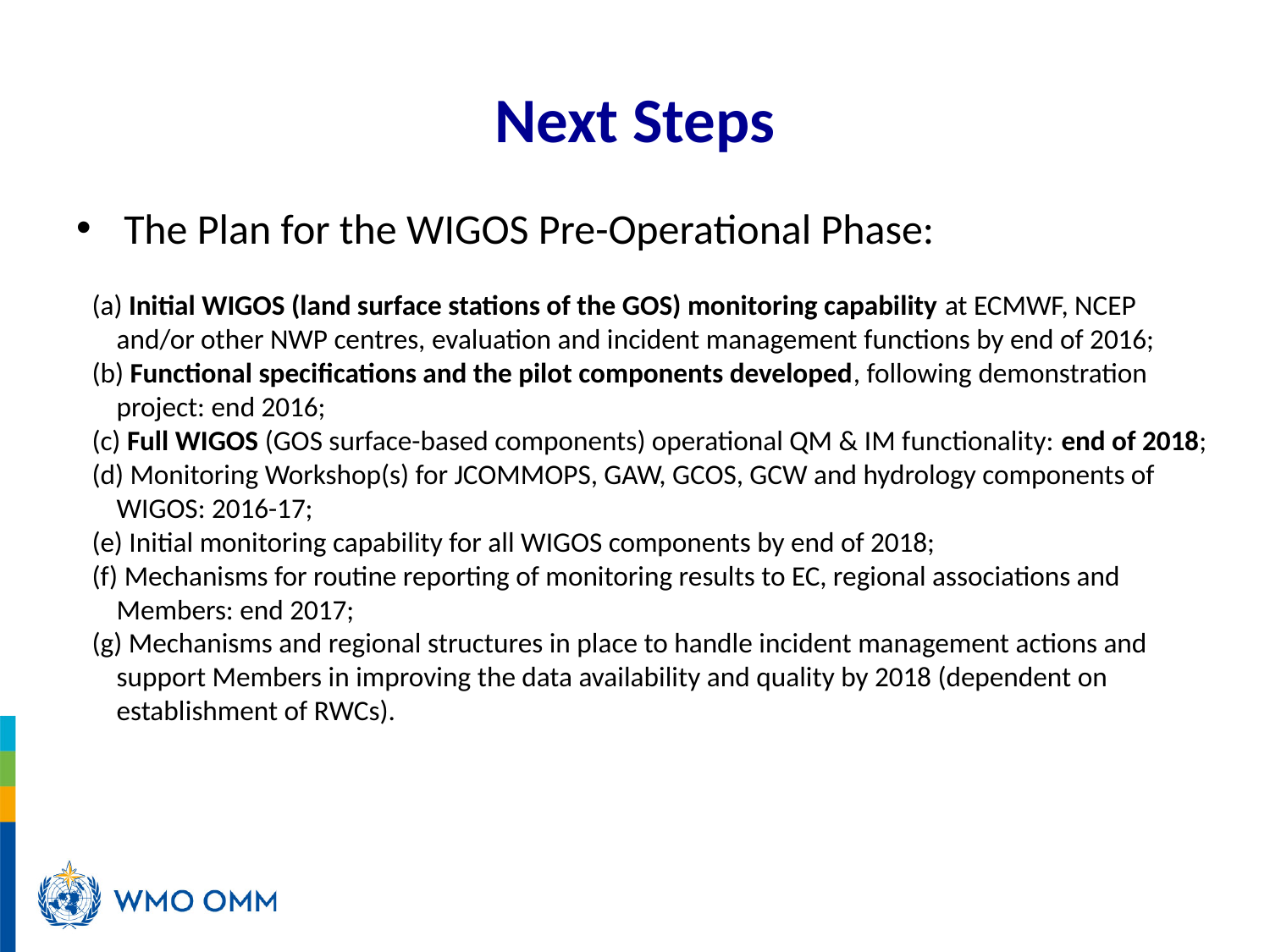

# Next Steps
The Plan for the WIGOS Pre-Operational Phase:

(a) Initial WIGOS (land surface stations of the GOS) monitoring capability at ECMWF, NCEP and/or other NWP centres, evaluation and incident management functions by end of 2016;
(b) Functional specifications and the pilot components developed, following demonstration project: end 2016;
(c) Full WIGOS (GOS surface-based components) operational QM & IM functionality: end of 2018;
(d) Monitoring Workshop(s) for JCOMMOPS, GAW, GCOS, GCW and hydrology components of WIGOS: 2016-17;
(e) Initial monitoring capability for all WIGOS components by end of 2018;
(f) Mechanisms for routine reporting of monitoring results to EC, regional associations and Members: end 2017;
(g) Mechanisms and regional structures in place to handle incident management actions and support Members in improving the data availability and quality by 2018 (dependent on establishment of RWCs).